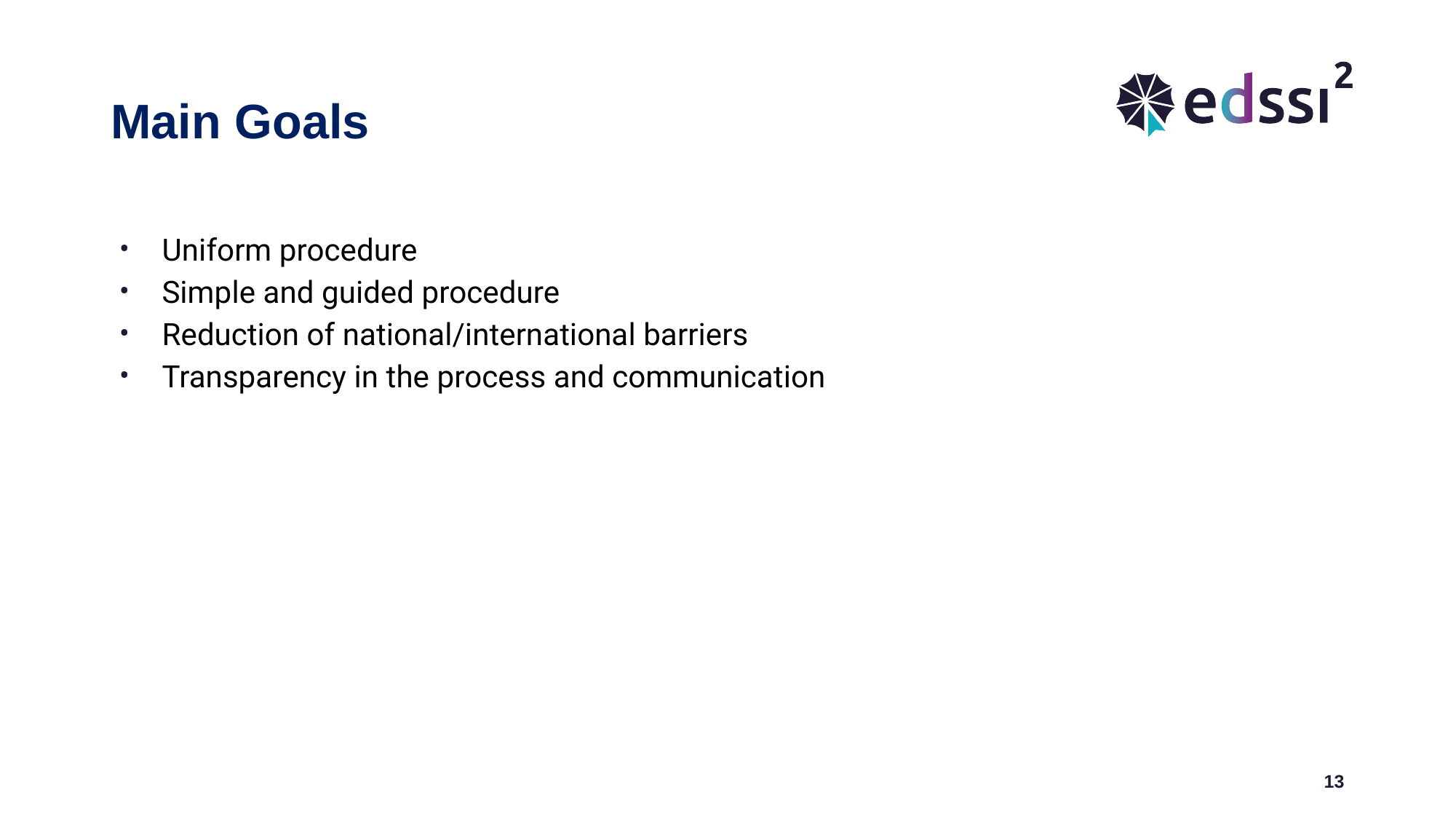

# Main Goals
Uniform procedure
Simple and guided procedure
Reduction of national/international barriers
Transparency in the process and communication
13